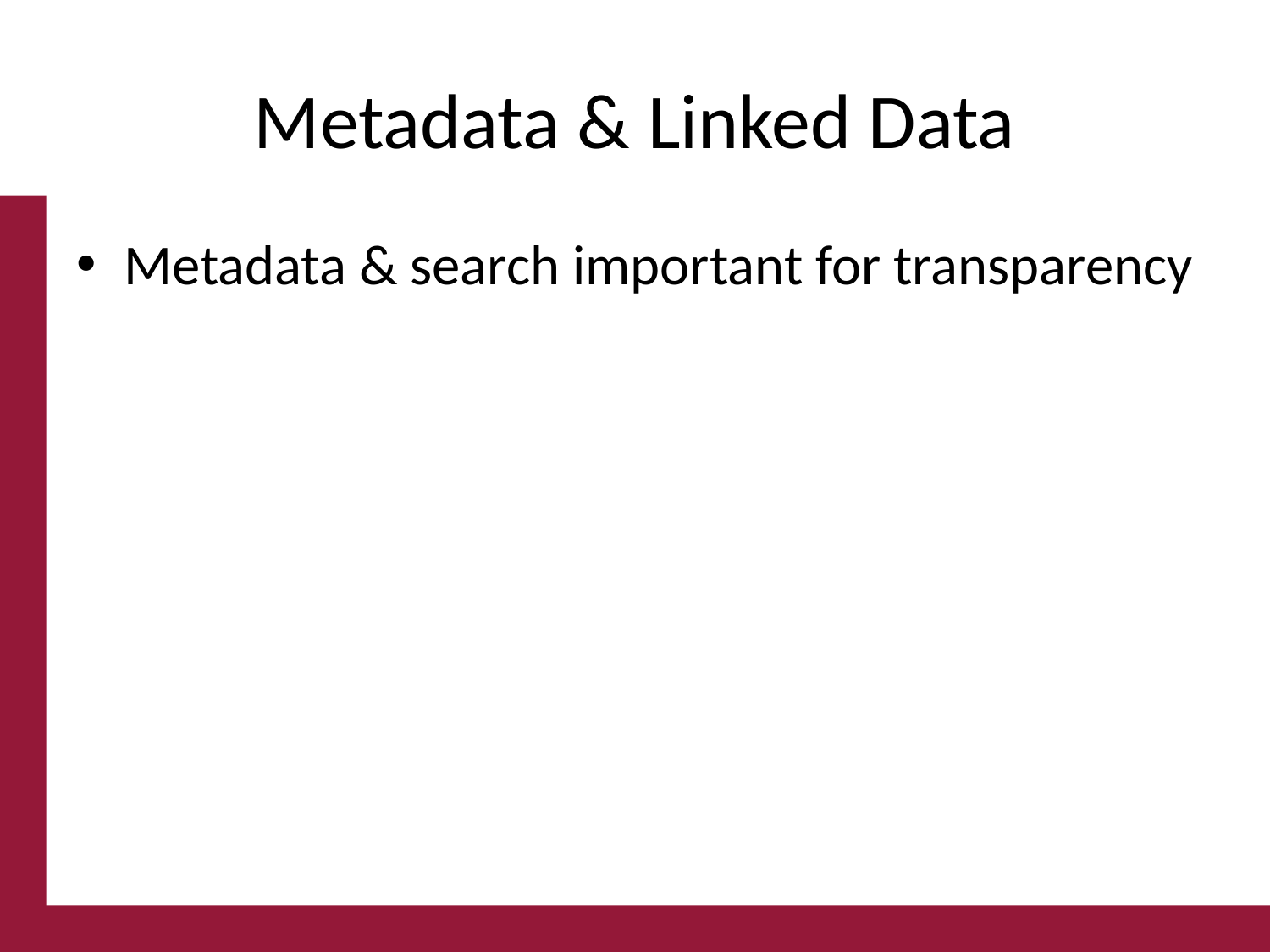

# Metadata & Linked Data
Metadata & search important for transparency